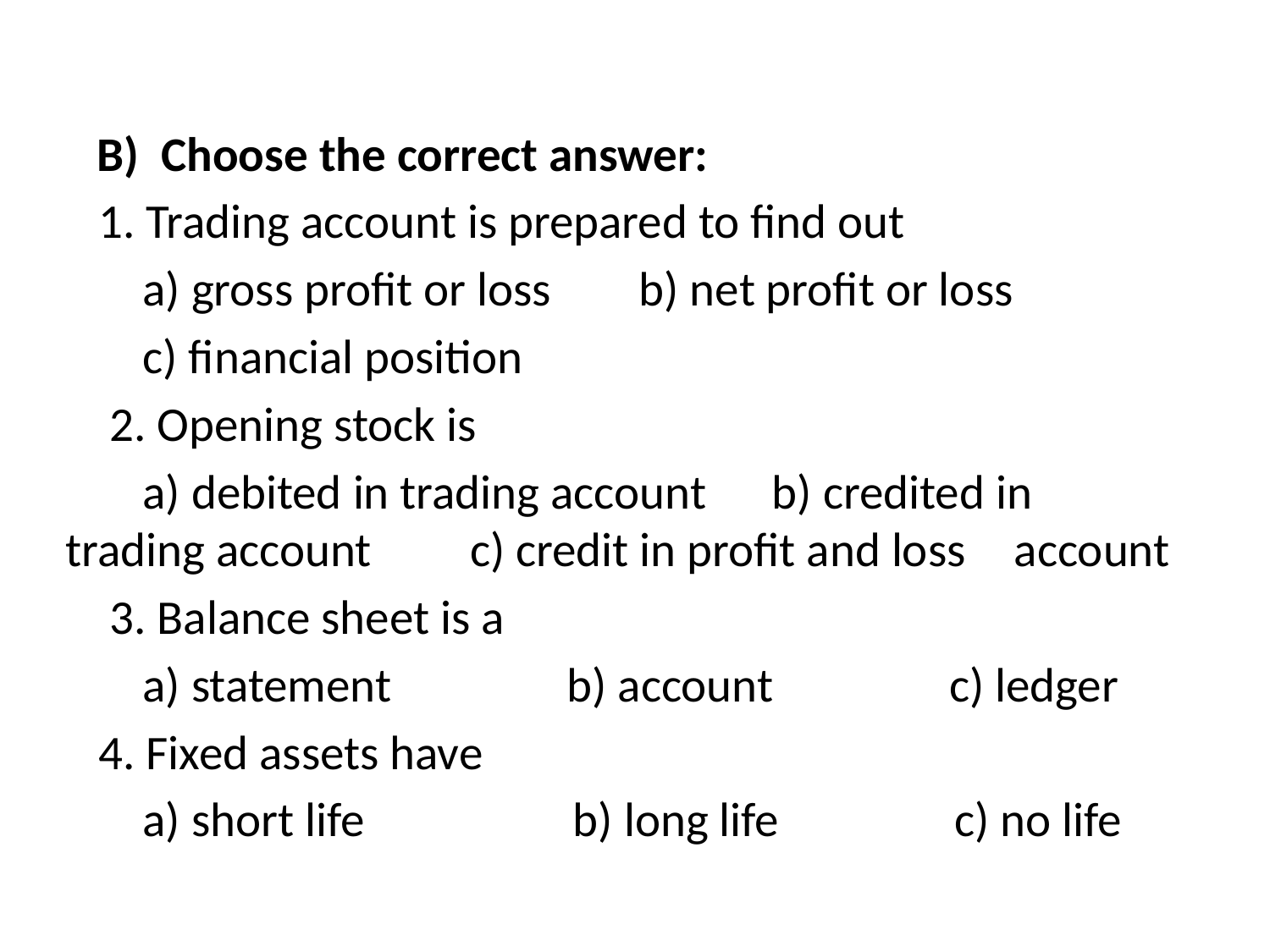

B)  Choose the correct answer:
   1. Trading account is prepared to find out
       a) gross profit or loss        b) net profit or loss
       c) financial position
    2. Opening stock is
       a) debited in trading account      b) credited in    	trading account         c) credit in profit and loss    	account
    3. Balance sheet is a
       a) statement                b) account                c) ledger
   4. Fixed assets have
       a) short life                   b) long life                c) no life